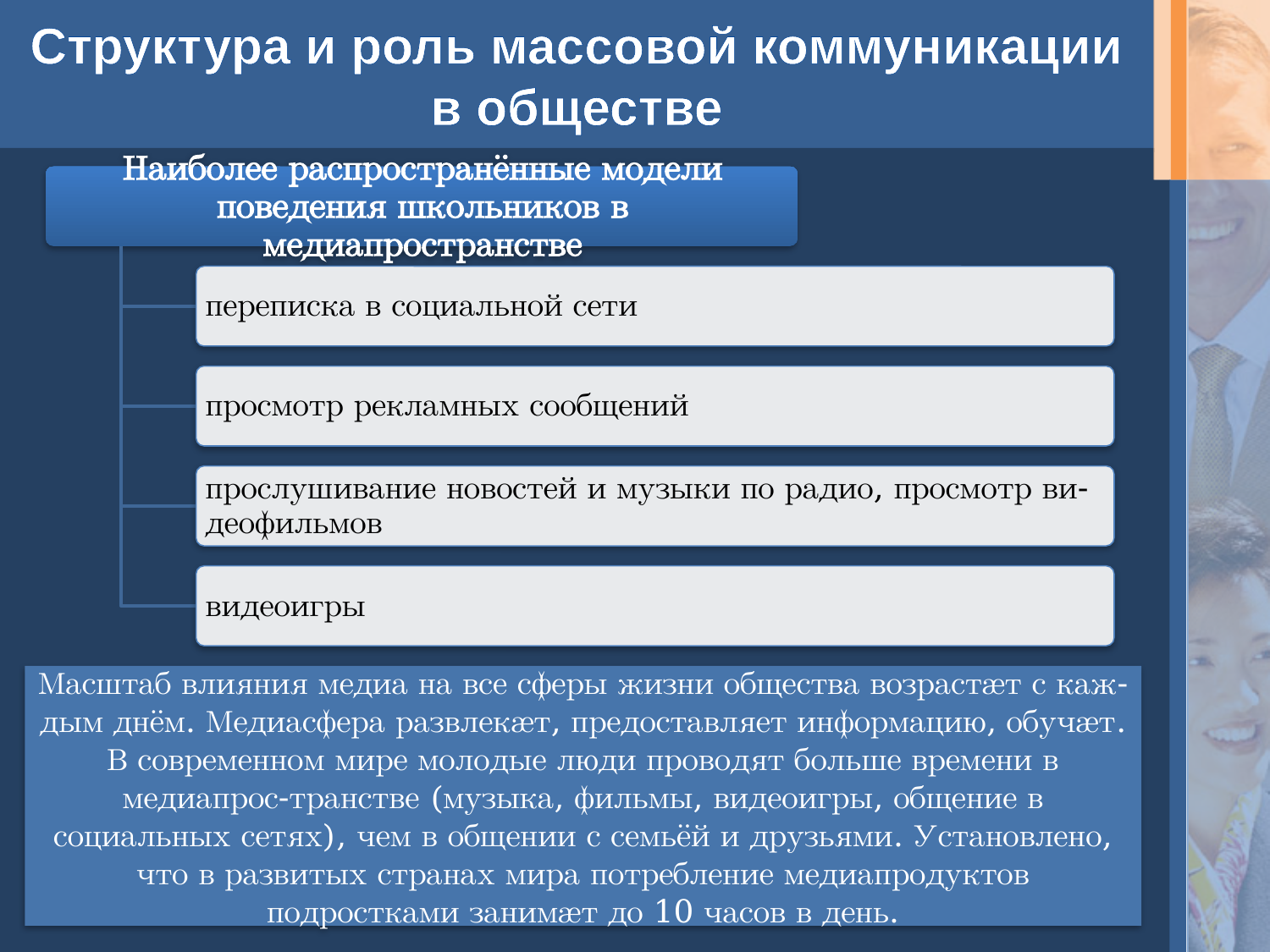

# Структура и роль массовой коммуникации в обществе
Наиболее распространённые модели поведения школьников в медиапространстве
переписка в социальной сети
просмотр рекламных сообщений
прослушивание новостей и музыки по радио, просмотр ви-деофильмов
видеоигры
Масштаб влияния медиа на все сферы жизни общества возрастает с каж-дым днём. Медиасфера развлекает, предоставляет информацию, обучает. В современном мире молодые люди проводят больше времени в медиапрос-транстве (музыка, фильмы, видеоигры, общение в социальных сетях), чем в общении с семьёй и друзьями. Установлено, что в развитых странах мира потребление медиапродуктов подростками занимает до 10 часов в день.